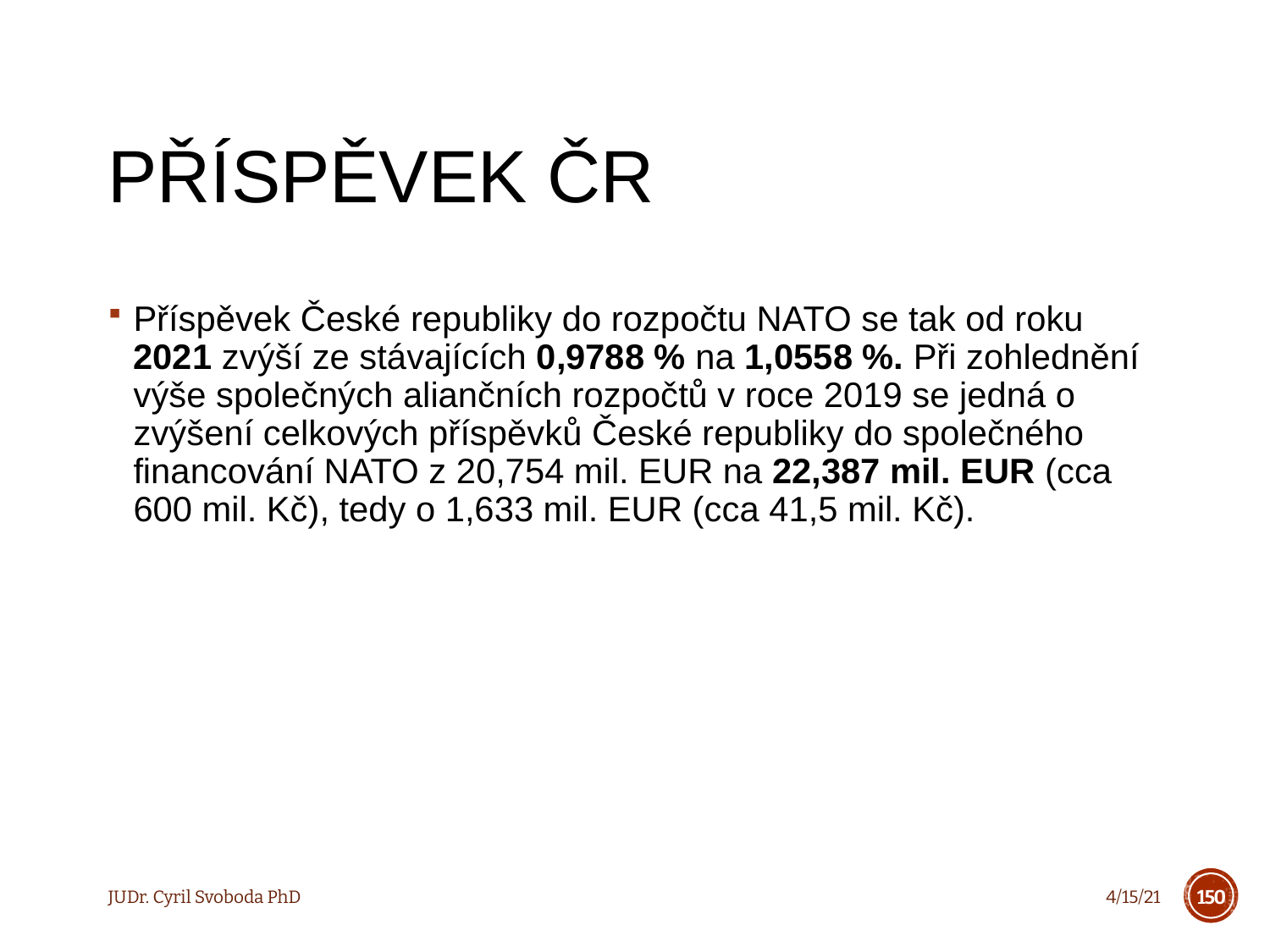

# Příspěvek ČR
Příspěvek České republiky do rozpočtu NATO se tak od roku 2021 zvýší ze stávajících 0,9788 % na 1,0558 %. Při zohlednění výše společných aliančních rozpočtů v roce 2019 se jedná o zvýšení celkových příspěvků České republiky do společného financování NATO z 20,754 mil. EUR na 22,387 mil. EUR (cca 600 mil. Kč), tedy o 1,633 mil. EUR (cca 41,5 mil. Kč).
JUDr. Cyril Svoboda PhD
4/15/21
150